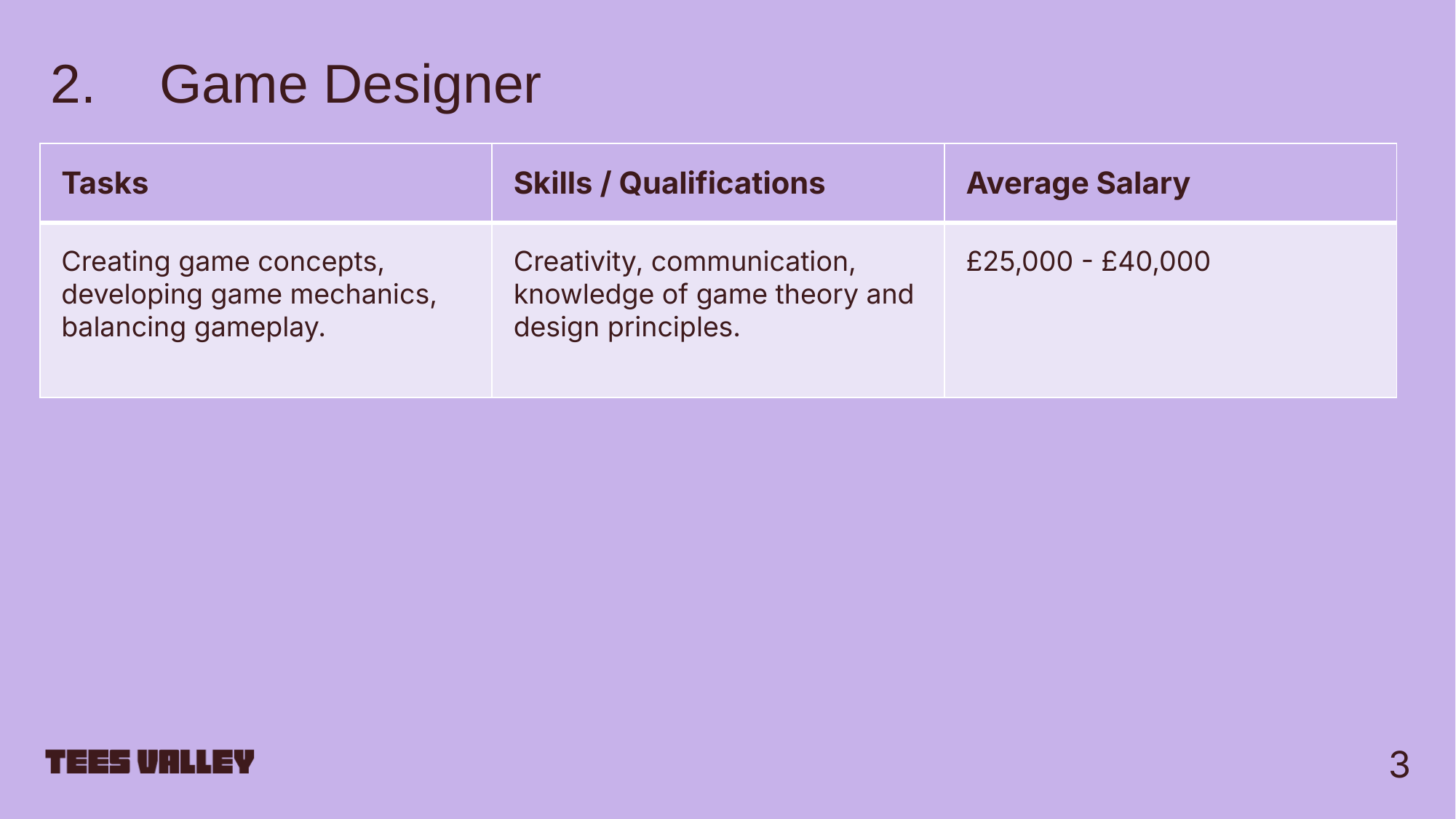

# 2.	Game Designer
| Tasks | Skills / Qualifications | Average Salary |
| --- | --- | --- |
| Creating game concepts, developing game mechanics, balancing gameplay. | Creativity, communication, knowledge of game theory and design principles. | £25,000 - £40,000 |